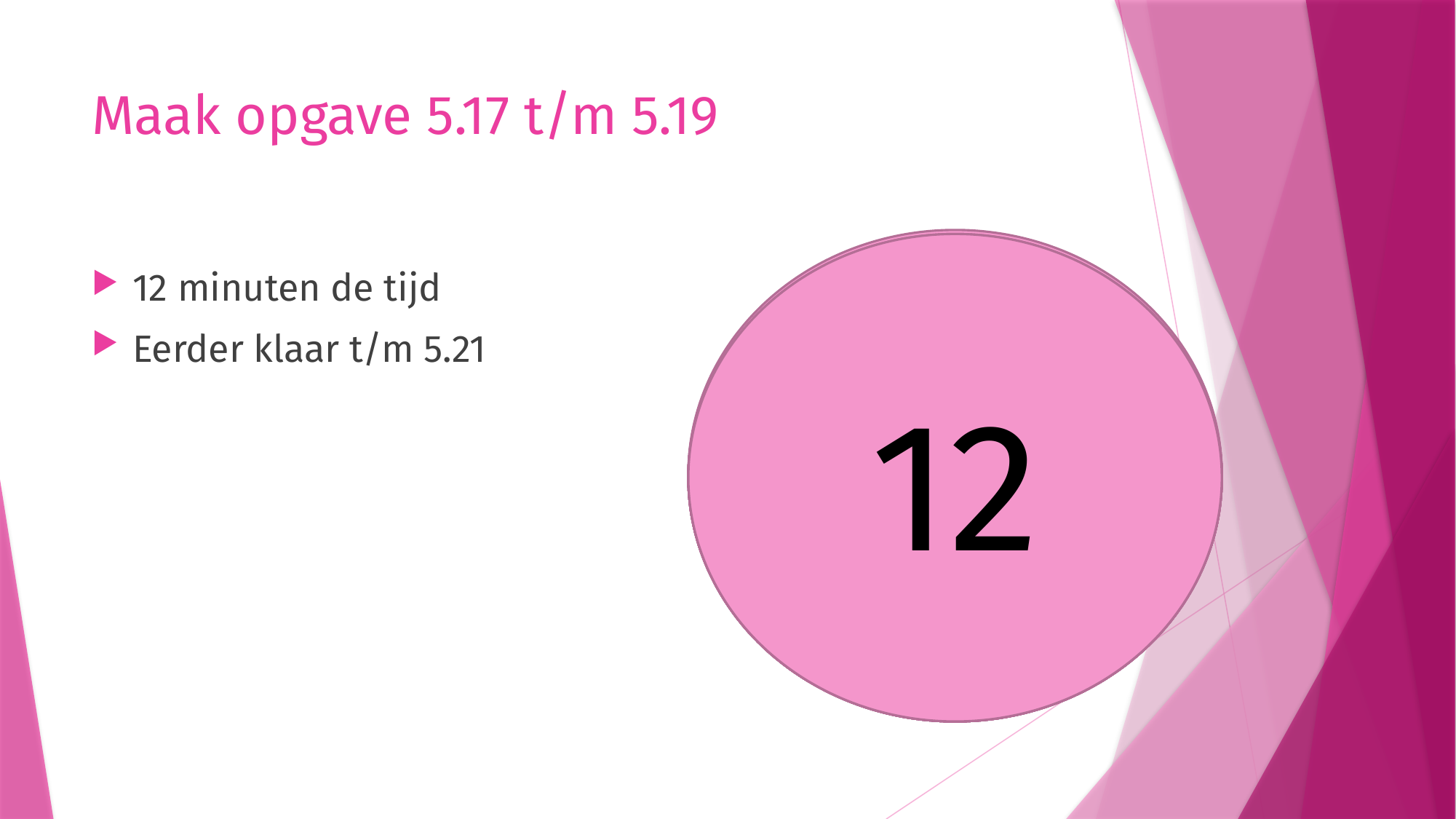

# Maak opgave 5.17 t/m 5.19
10
9
8
12
11
5
6
7
4
3
1
2
12 minuten de tijd
Eerder klaar t/m 5.21